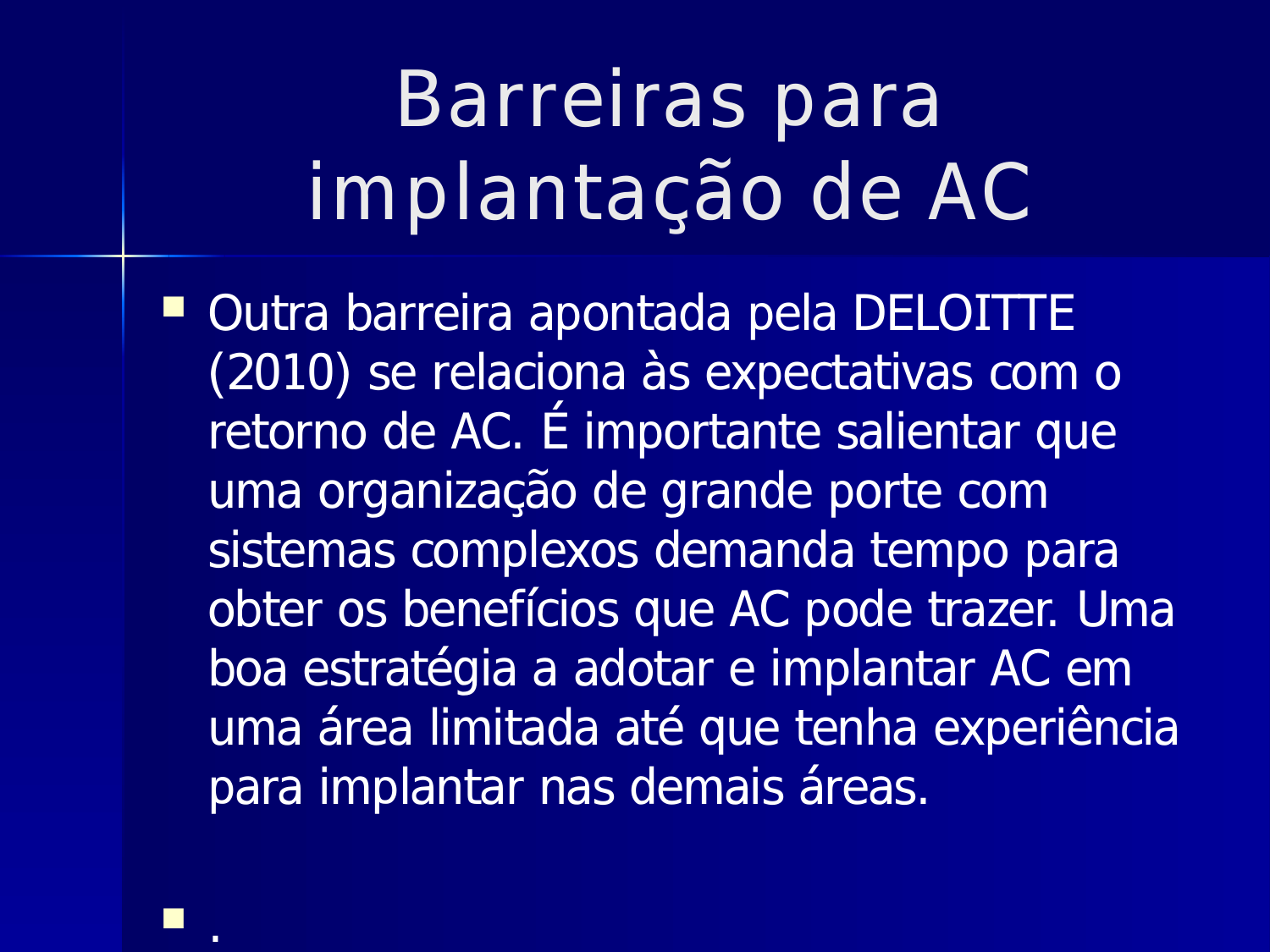

# Barreiras para implantação de AC
Outra barreira apontada pela DELOITTE (2010) se relaciona às expectativas com o retorno de AC. É importante salientar que uma organização de grande porte com sistemas complexos demanda tempo para obter os benefícios que AC pode trazer. Uma boa estratégia a adotar e implantar AC em uma área limitada até que tenha experiência para implantar nas demais áreas.

.